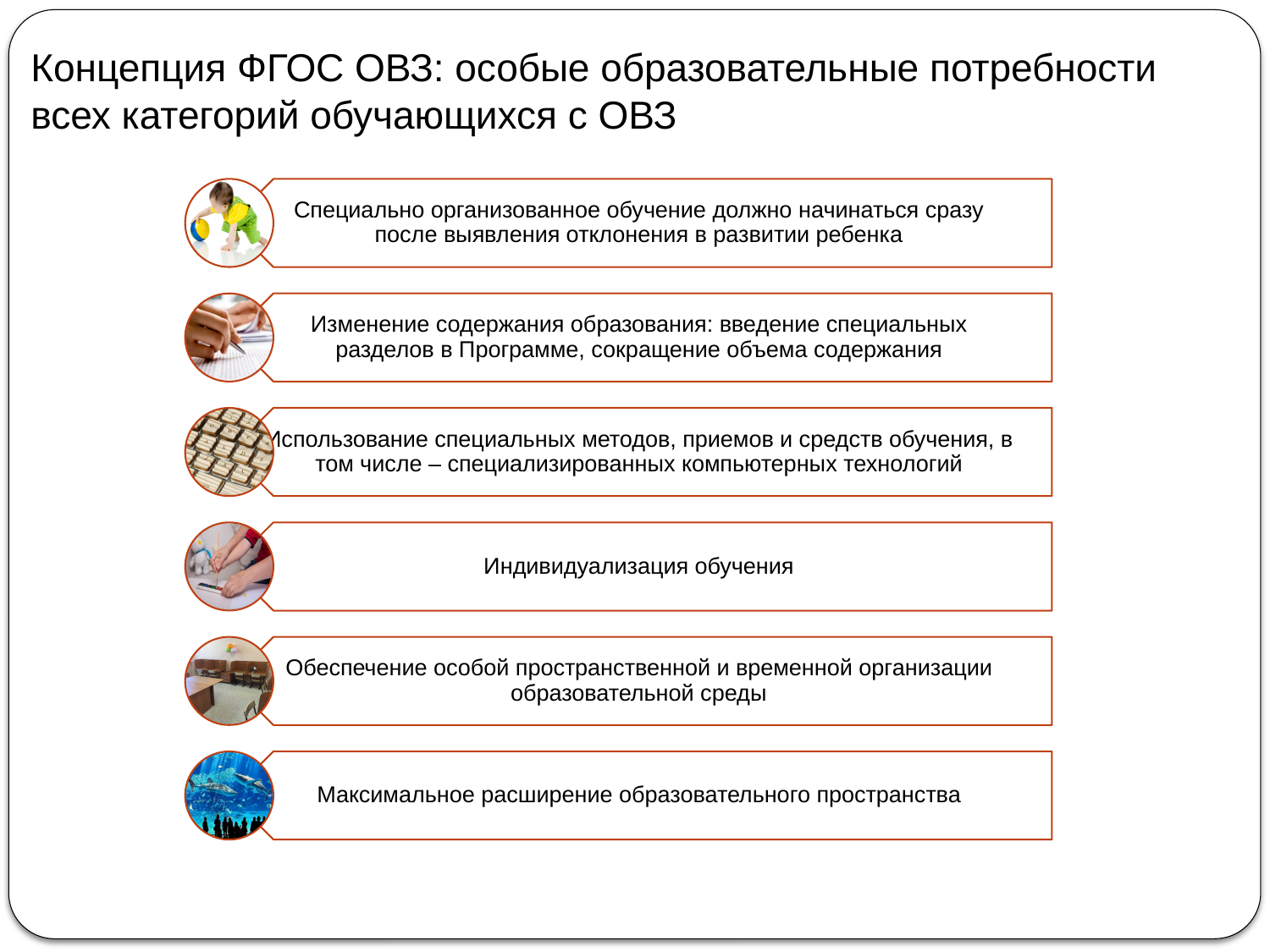

Концепция ФГОС ОВЗ: особые образовательные потребности
всех категорий обучающихся с ОВЗ
Специально организованное обучение должно начинаться сразу после выявления отклонения в развитии ребенка
Изменение содержания образования: введение специальных разделов в Программе, сокращение объема содержания
Использование специальных методов, приемов и средств обучения, в том числе – специализированных компьютерных технологий
Индивидуализация обучения
Обеспечение особой пространственной и временной организации образовательной среды
Максимальное расширение образовательного пространства